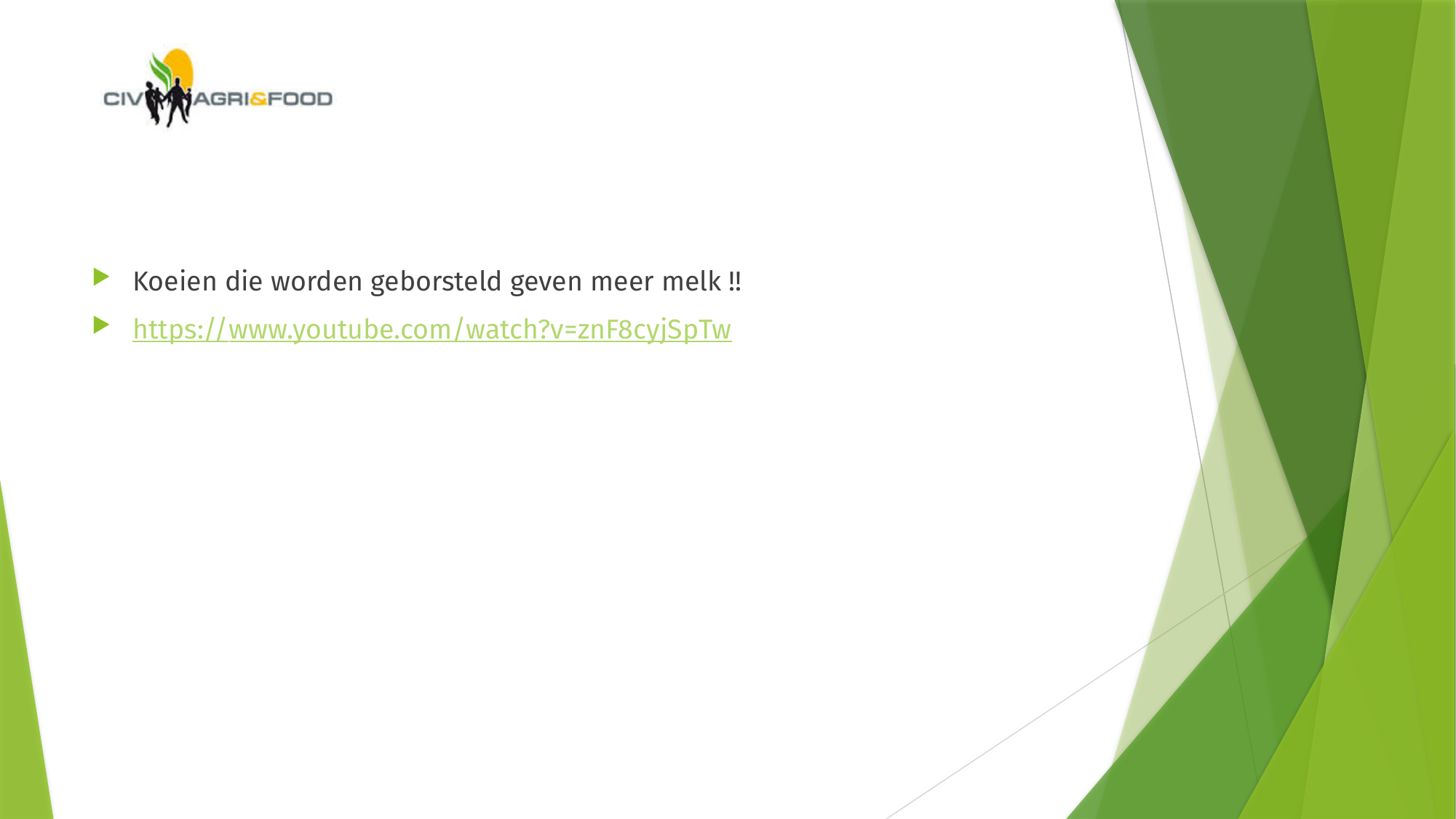

#
Koeien die worden geborsteld geven meer melk !!
https://www.youtube.com/watch?v=znF8cyjSpTw